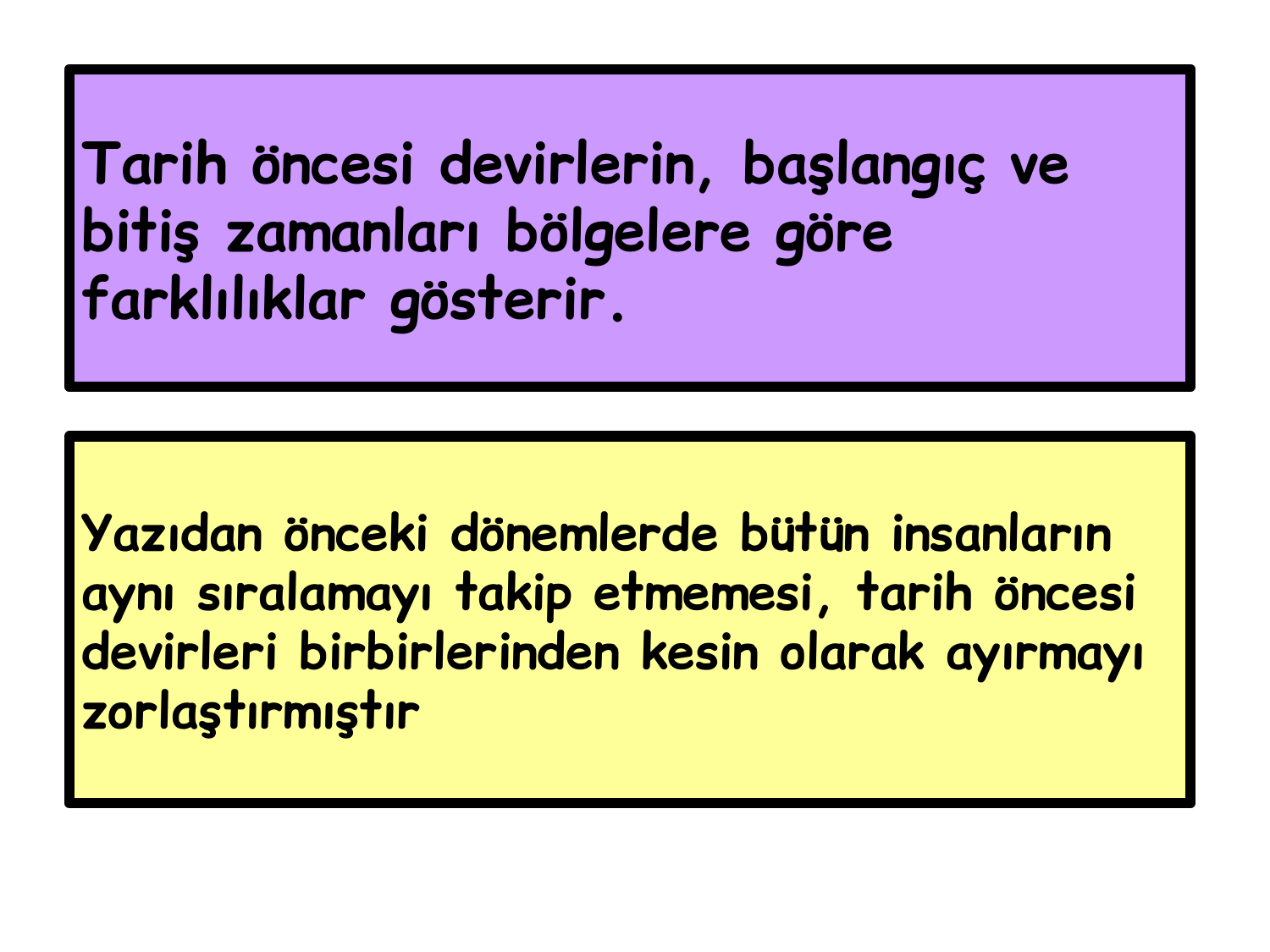

Tarih öncesi devirlerin, başlangıç ve bitiş zamanları bölgelere göre farklılıklar gösterir.
Yazıdan önceki dönemlerde bütün insanların aynı sıralamayı takip etmemesi, tarih öncesi devirleri birbirlerinden kesin olarak ayırmayı zorlaştırmıştır